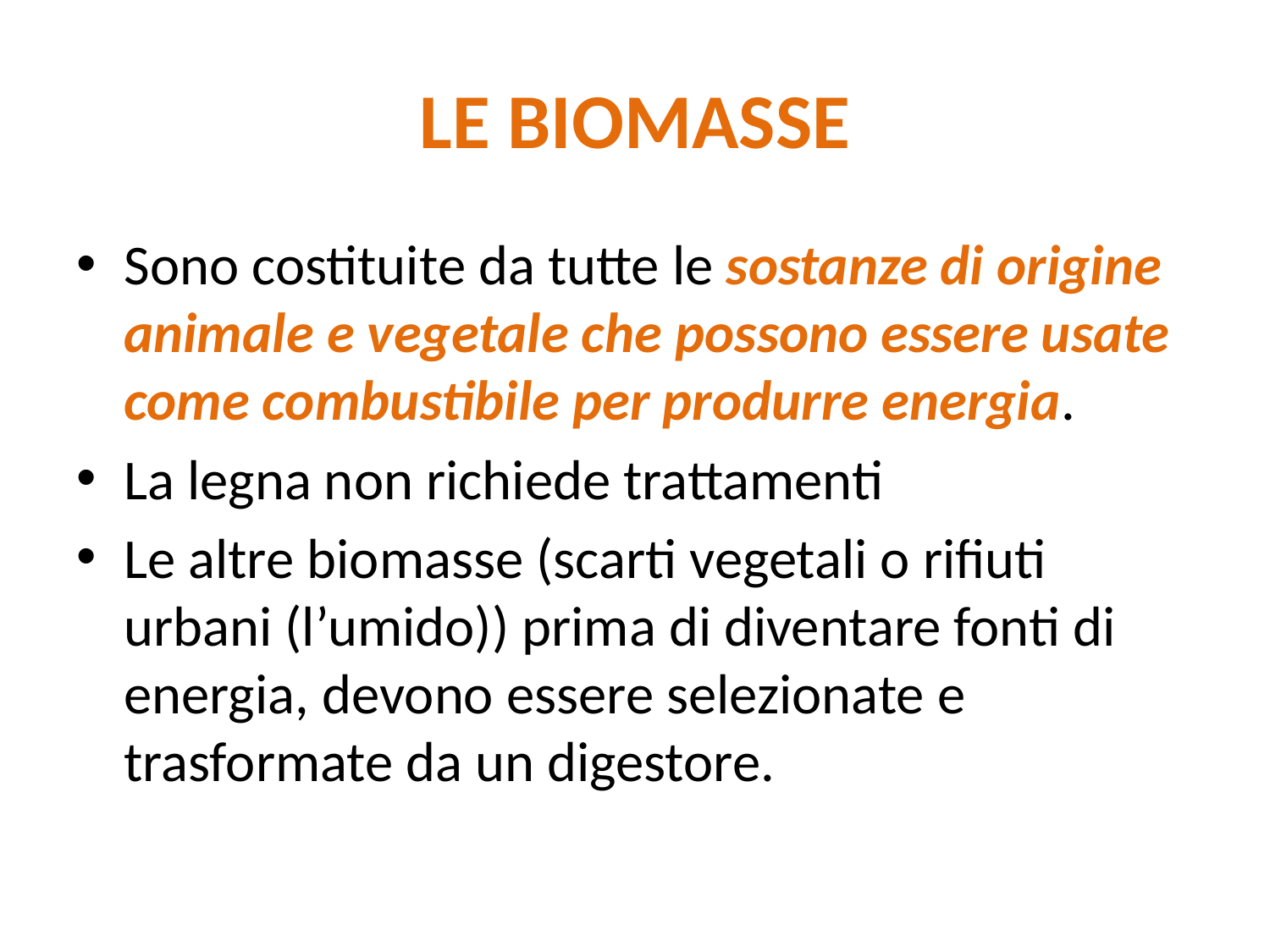

# LE BIOMASSE
Sono costituite da tutte le sostanze di origine animale e vegetale che possono essere usate come combustibile per produrre energia.
La legna non richiede trattamenti
Le altre biomasse (scarti vegetali o rifiuti urbani (l’umido)) prima di diventare fonti di energia, devono essere selezionate e trasformate da un digestore.